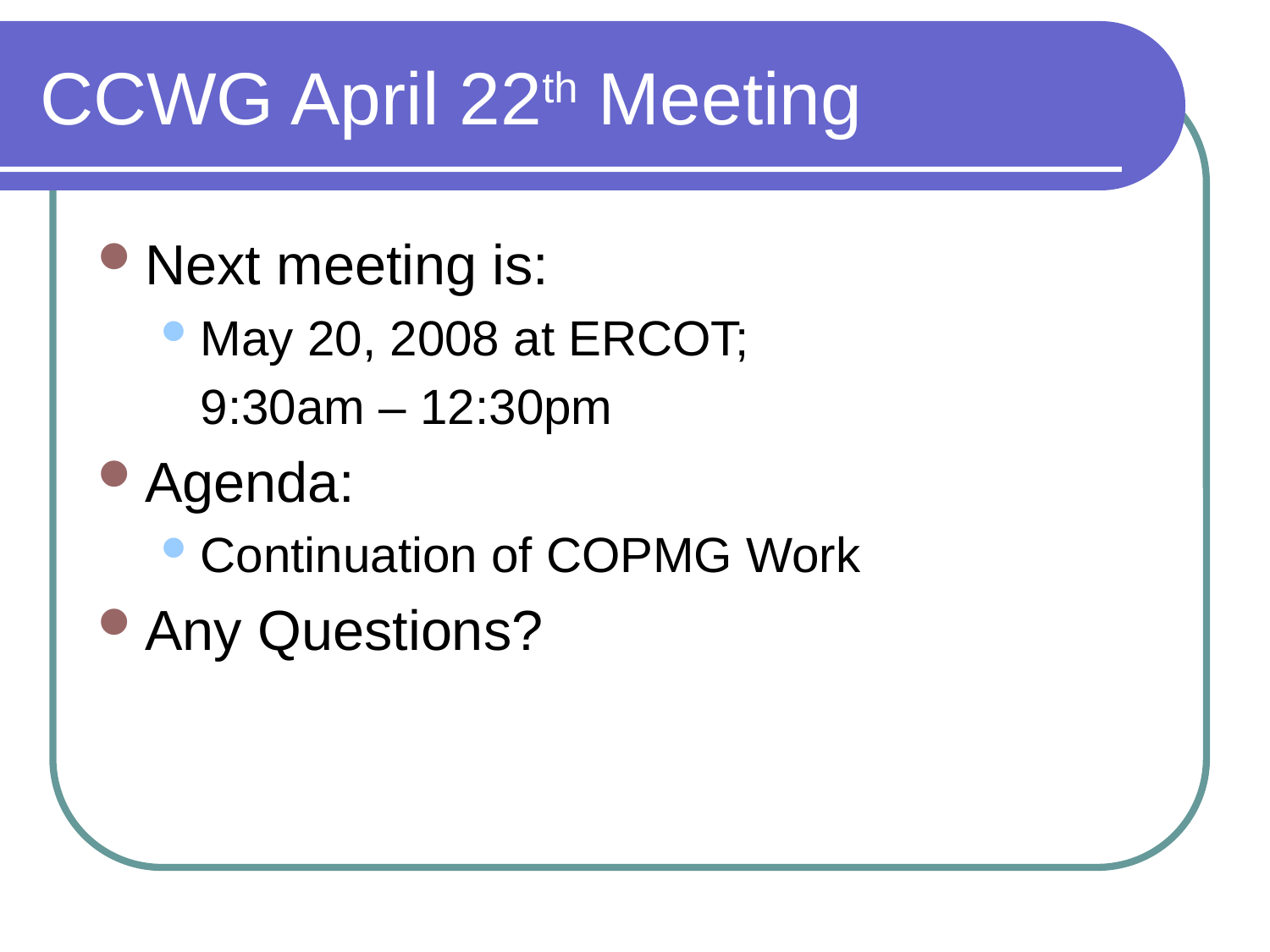

# CCWG April 22th Meeting
Next meeting is:
May 20, 2008 at ERCOT;
	9:30am – 12:30pm
Agenda:
Continuation of COPMG Work
Any Questions?